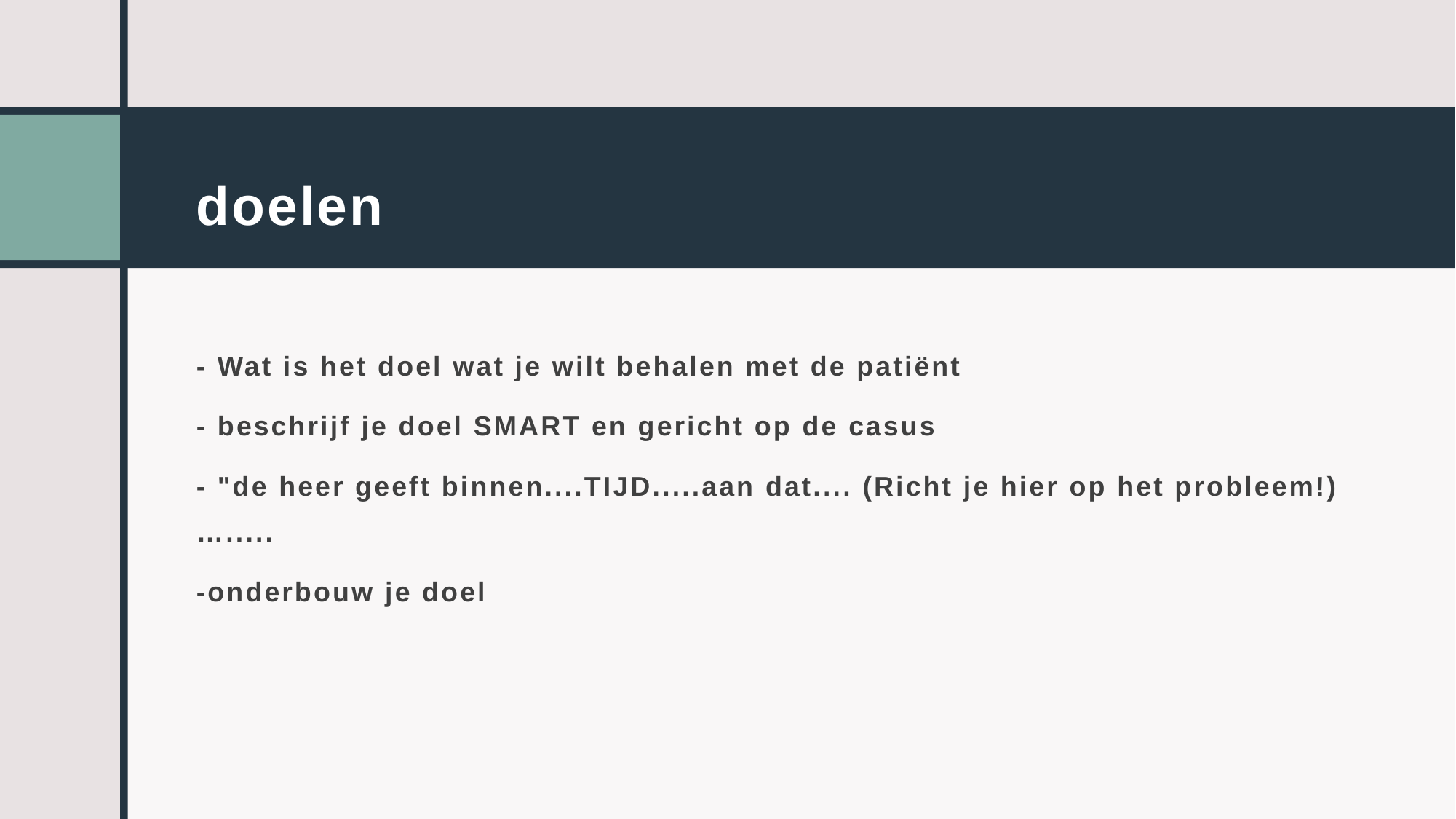

# doelen

- Wat is het doel wat je wilt behalen met de patiënt
- beschrijf je doel SMART en gericht op de casus
- "de heer geeft binnen....TIJD.....aan dat.... (Richt je hier op het probleem!) ….....
-onderbouw je doel